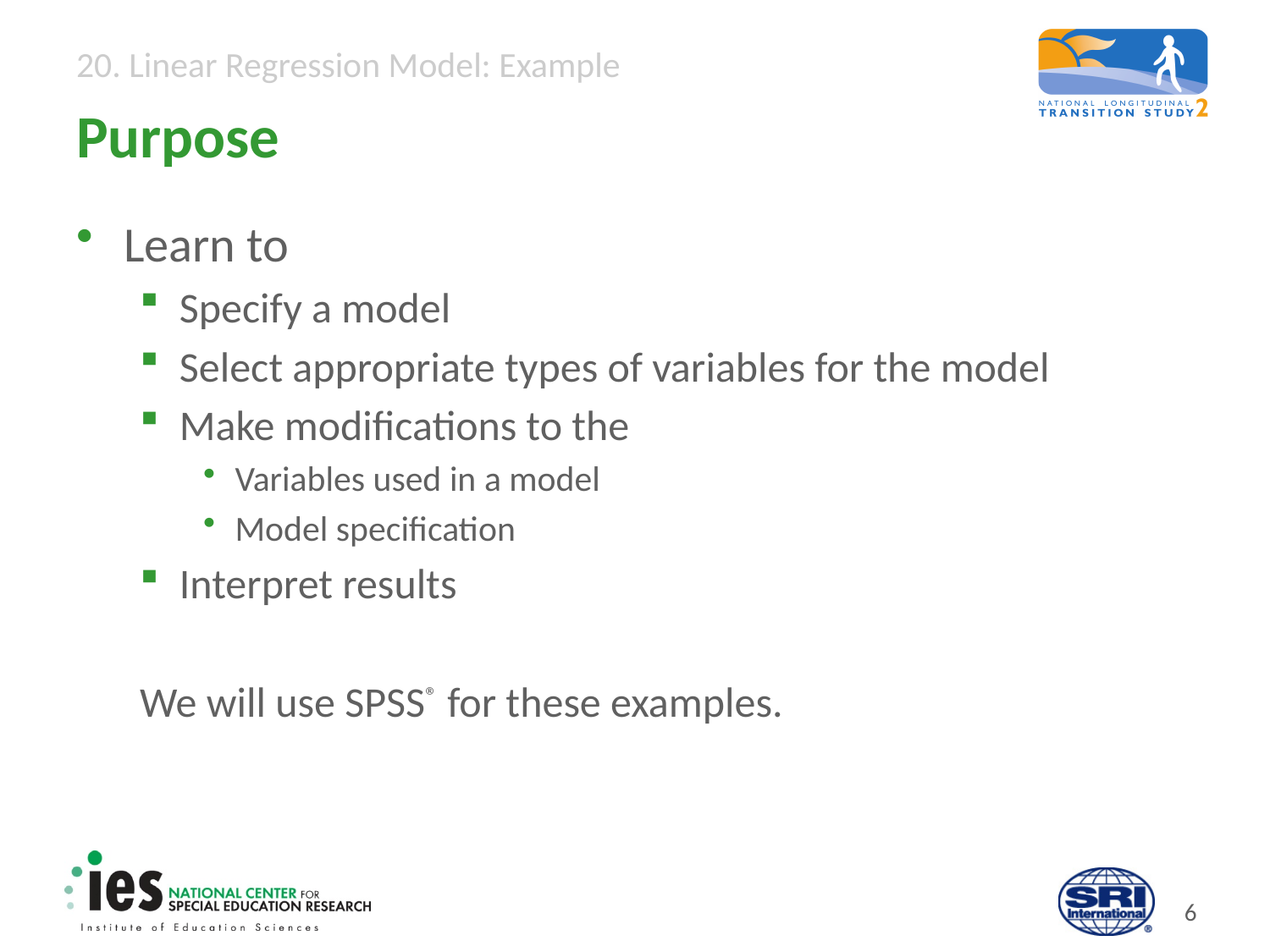

# Purpose
Learn to
Specify a model
Select appropriate types of variables for the model
Make modifications to the
Variables used in a model
Model specification
Interpret results

We will use SPSS® for these examples.

6